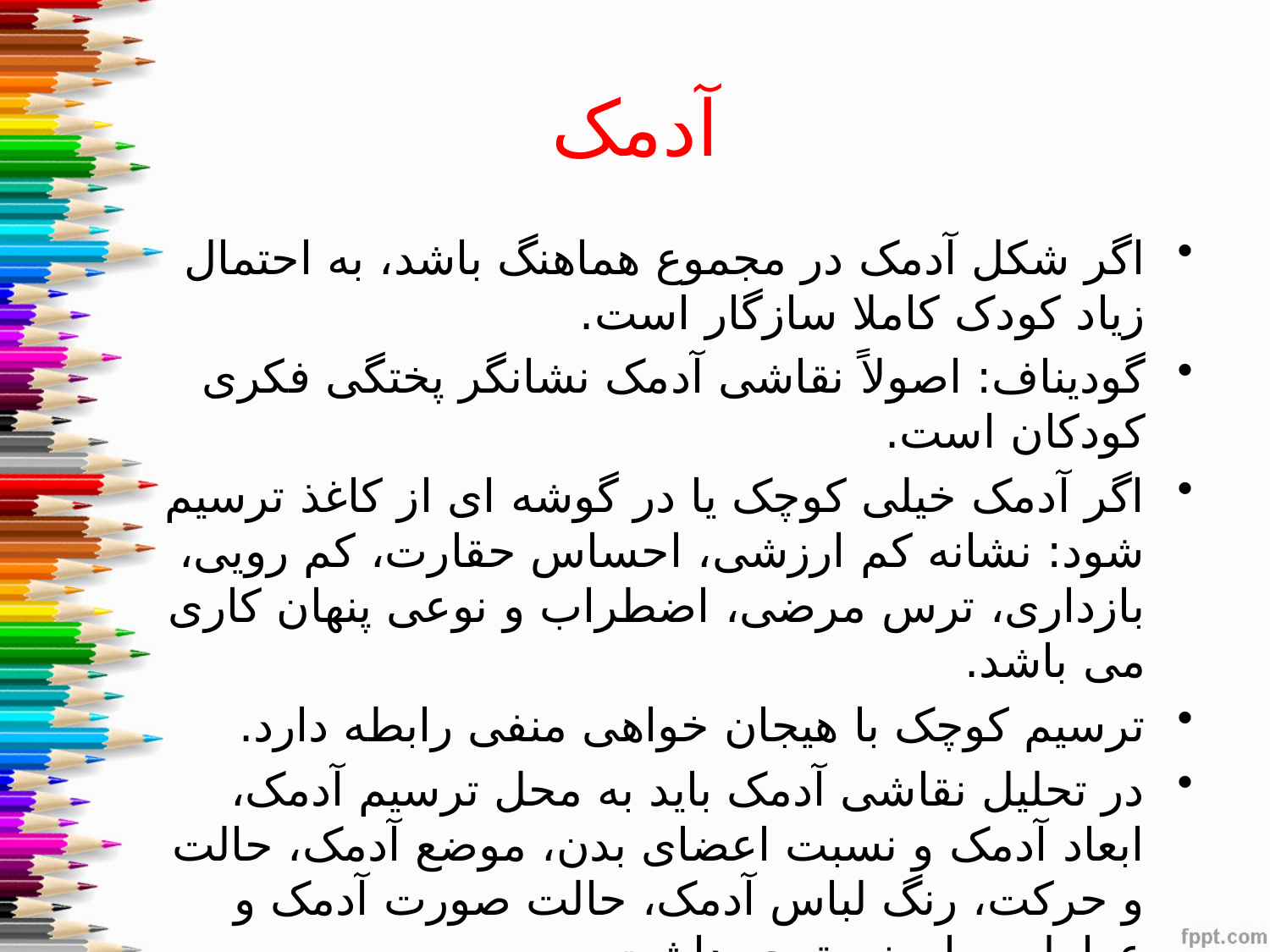

# آدمک
اگر شکل آدمک در مجموع هماهنگ باشد، به احتمال زیاد کودک کاملا سازگار است.
گودیناف: اصولاً نقاشی آدمک نشانگر پختگی فکری کودکان است.
اگر آدمک خیلی کوچک یا در گوشه ای از کاغذ ترسیم شود: نشانه کم ارزشی، احساس حقارت، کم رویی، بازداری، ترس مرضی، اضطراب و نوعی پنهان کاری می باشد.
ترسیم کوچک با هیجان خواهی منفی رابطه دارد.
در تحلیل نقاشی آدمک باید به محل ترسیم آدمک، ابعاد آدمک و نسبت اعضای بدن، موضع آدمک، حالت و حرکت، رنگ لباس آدمک، حالت صورت آدمک و عوامل پیرامونی توجه داشت.